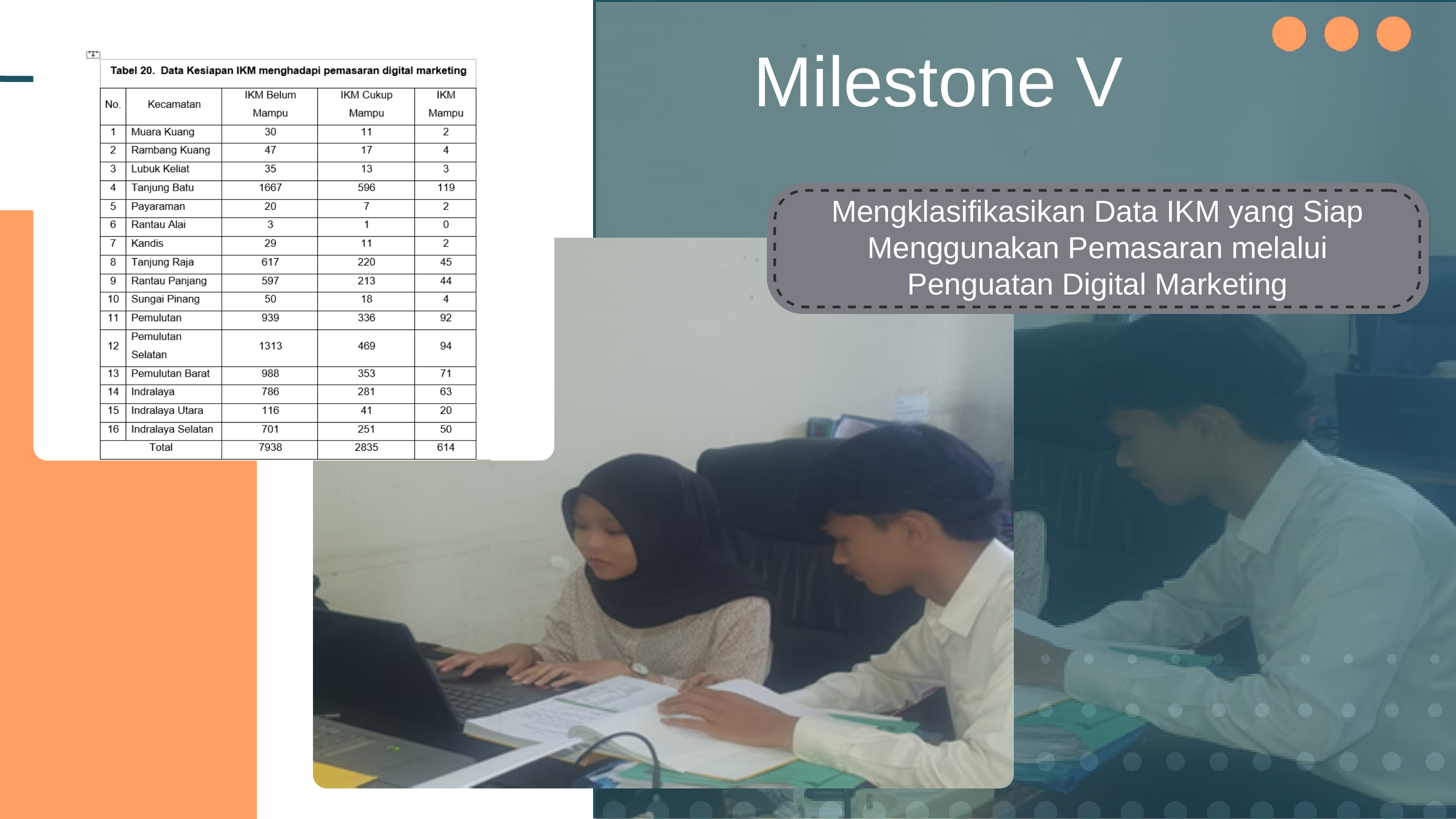

Milestone V

Mengklasifikasikan Data IKM yang Siap Menggunakan Pemasaran melalui Penguatan Digital Marketing